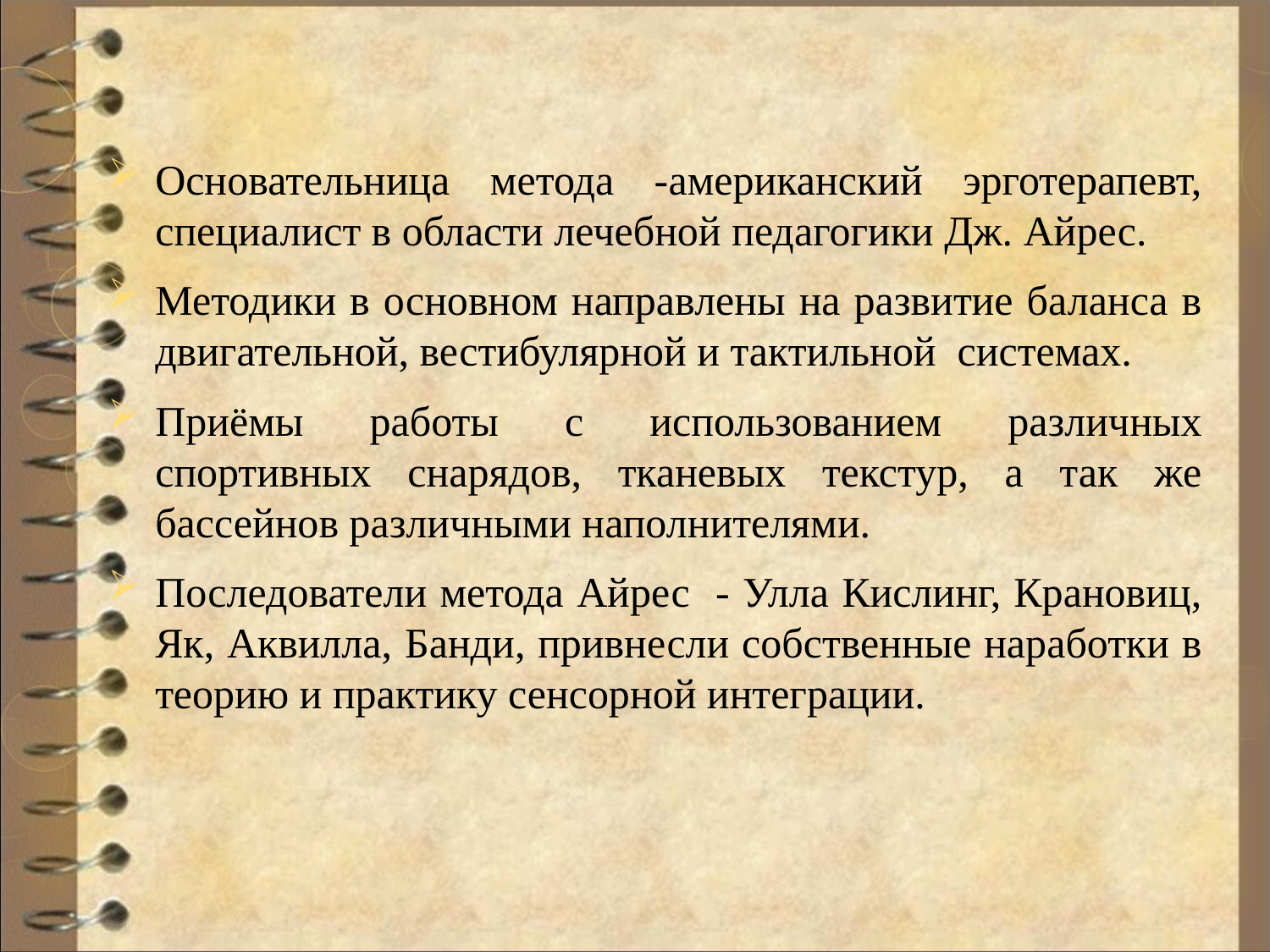

Основательница метода -американский эрготерапевт, специалист в области лечебной педагогики Дж. Айрес.
Методики в основном направлены на развитие баланса в двигательной, вестибулярной и тактильной  системах.
Приёмы работы с использованием различных спортивных снарядов, тканевых текстур, а так же бассейнов различными наполнителями.
Последователи метода Айрес  - Улла Кислинг, Крановиц, Як, Аквилла, Банди, привнесли собственные наработки в теорию и практику сенсорной интеграции.